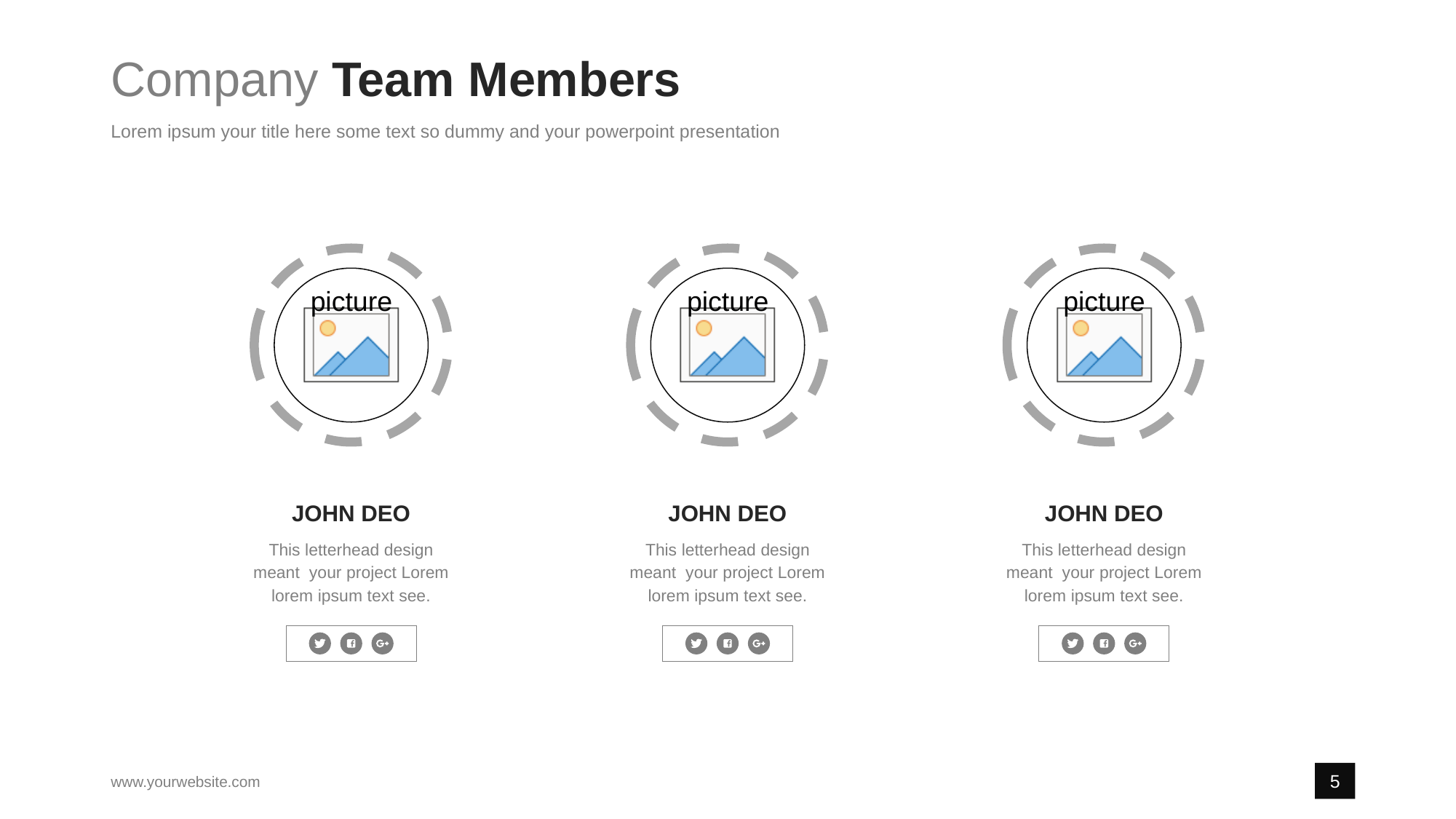

# Company Team Members
Lorem ipsum your title here some text so dummy and your powerpoint presentation

JOHN DEO
This letterhead design meant  your project Lorem lorem ipsum text see.

JOHN DEO
This letterhead design meant  your project Lorem lorem ipsum text see.

JOHN DEO
This letterhead design meant  your project Lorem lorem ipsum text see.

5
www.yourwebsite.com